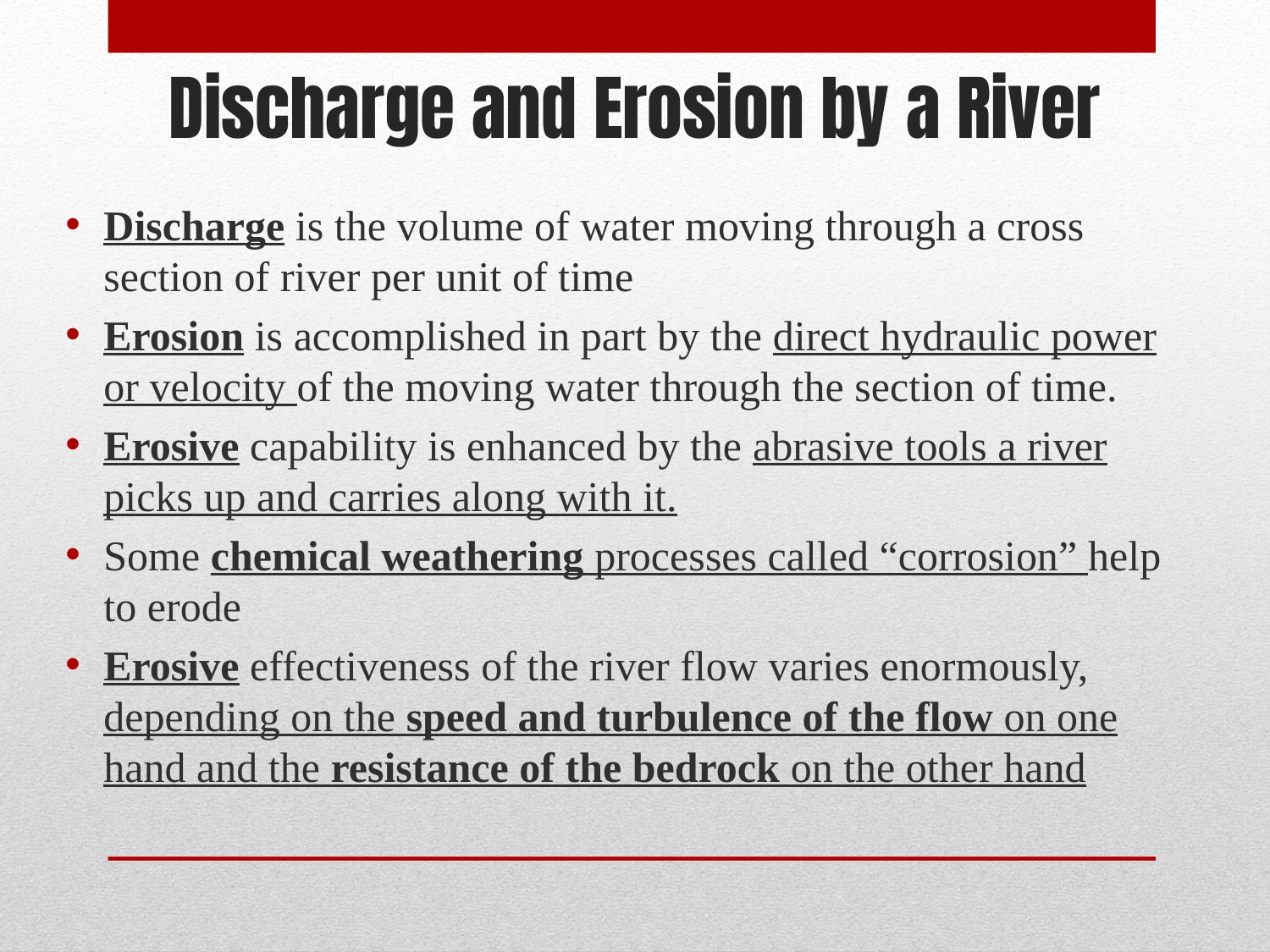

Discharge and Erosion by a River
Discharge is the volume of water moving through a cross section of river per unit of time
Erosion is accomplished in part by the direct hydraulic power or velocity of the moving water through the section of time.
Erosive capability is enhanced by the abrasive tools a river picks up and carries along with it.
Some chemical weathering processes called “corrosion” help to erode
Erosive effectiveness of the river flow varies enormously, depending on the speed and turbulence of the flow on one hand and the resistance of the bedrock on the other hand